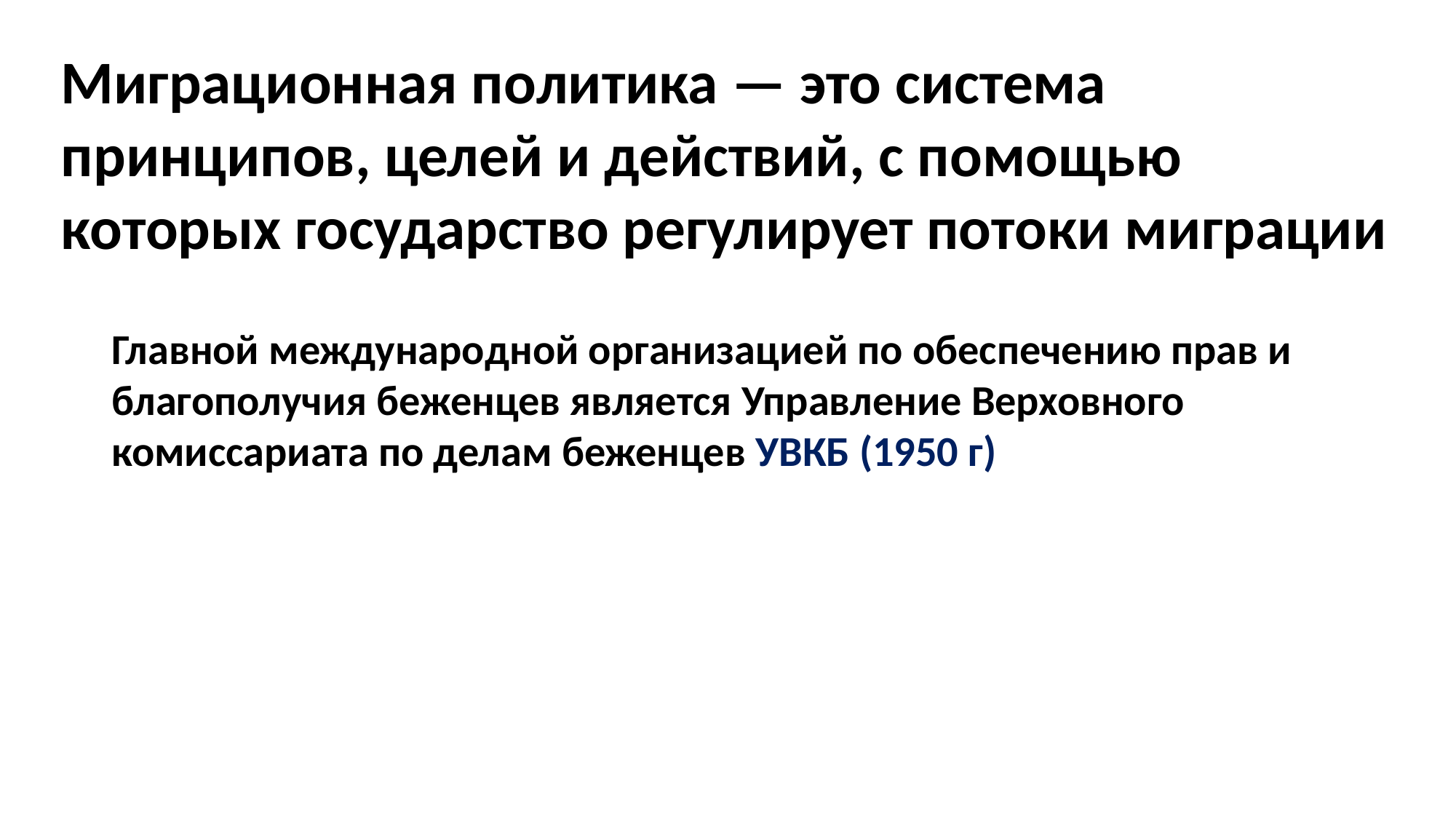

Миграционная политика — это система принципов, целей и действий, с помощью которых государство регулирует потоки миграции
Главной международной организацией по обеспечению прав и благополучия беженцев является Управление Верховного комиссариата по делам беженцев УВКБ (1950 г)